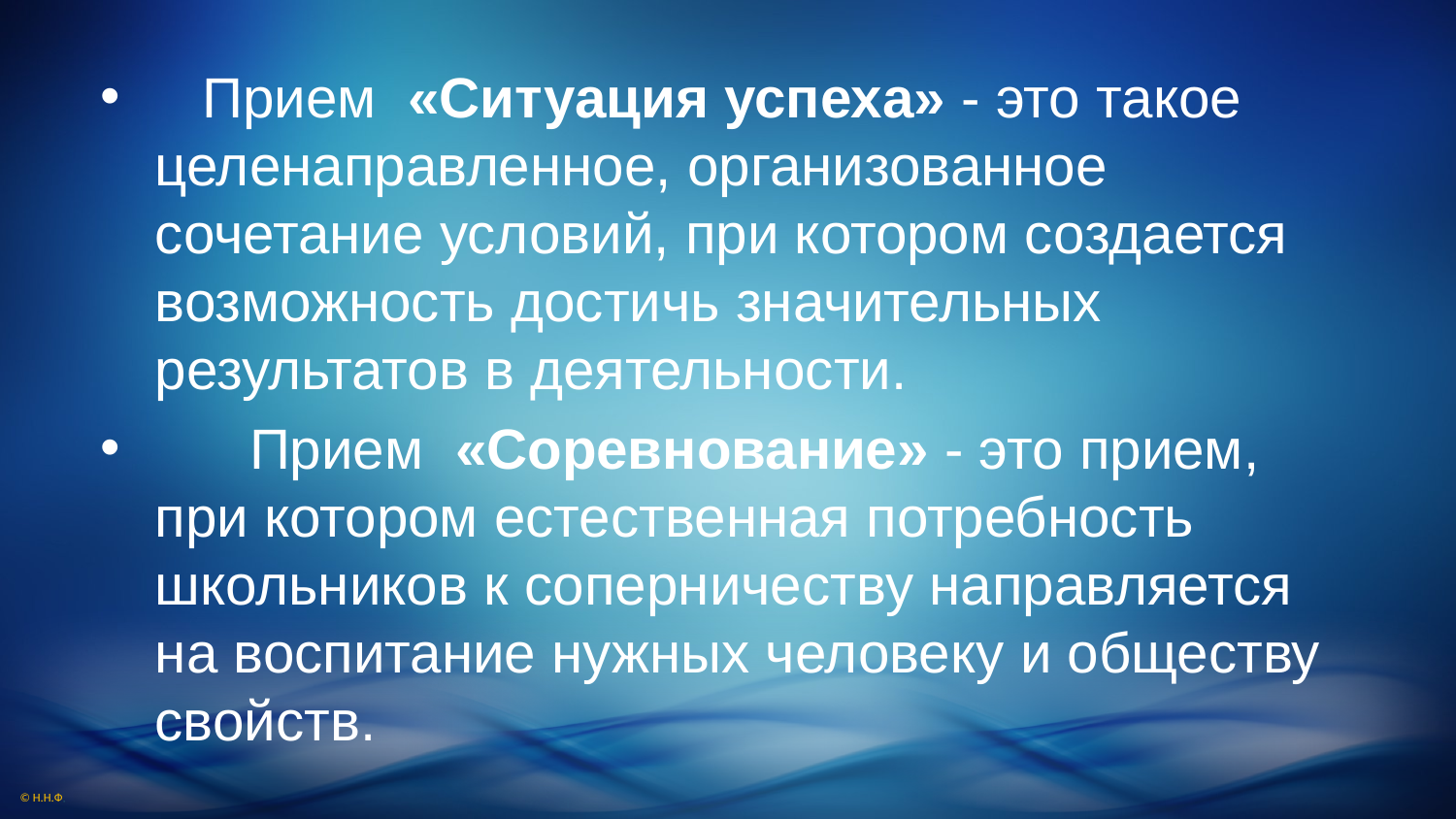

Прием  «Ситуация успеха» - это такое целенаправленное, организованное сочетание условий, при котором создается возможность достичь значительных результатов в деятельности.
      Прием  «Соревнование» - это прием, при котором естественная потребность школьников к соперничеству направляется на воспитание нужных человеку и обществу свойств.